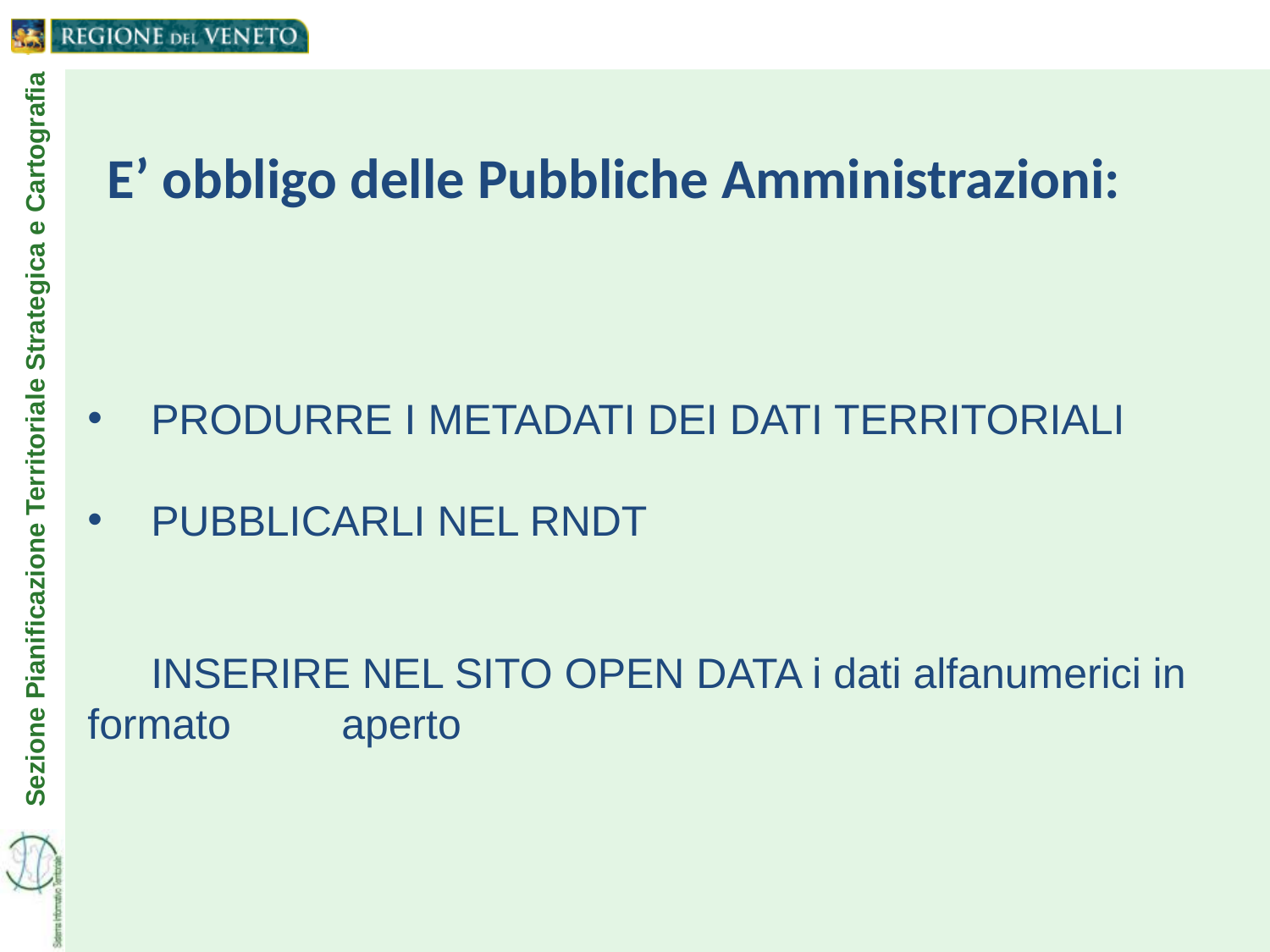

# E’ obbligo delle Pubbliche Amministrazioni:
PRODURRE I METADATI DEI DATI TERRITORIALI

PUBBLICARLI NEL RNDT

INSERIRE NEL SITO OPEN DATA i dati alfanumerici in formato 	aperto